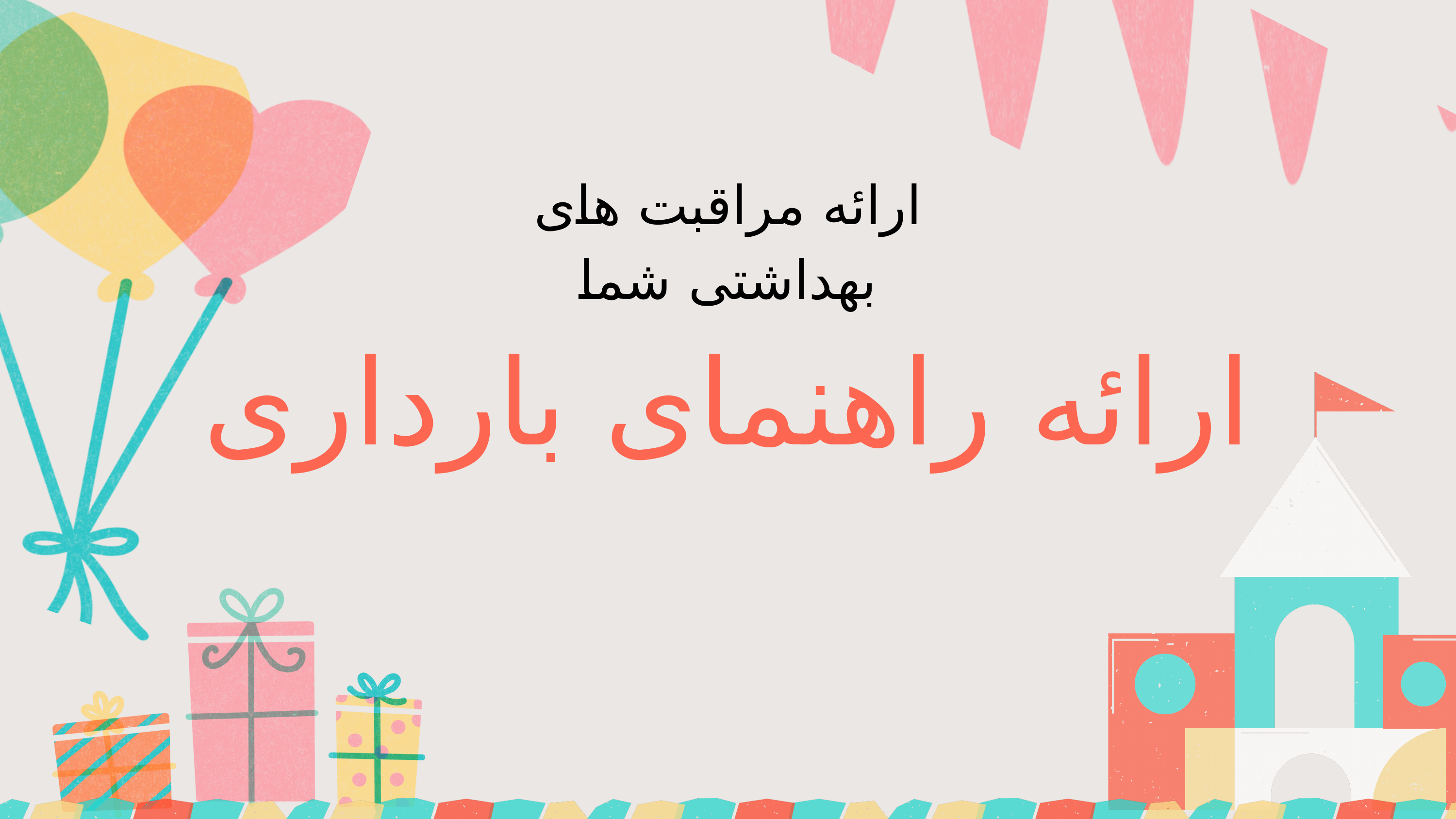

ارائه مراقبت های بهداشتی شما
ارائه راهنمای بارداری